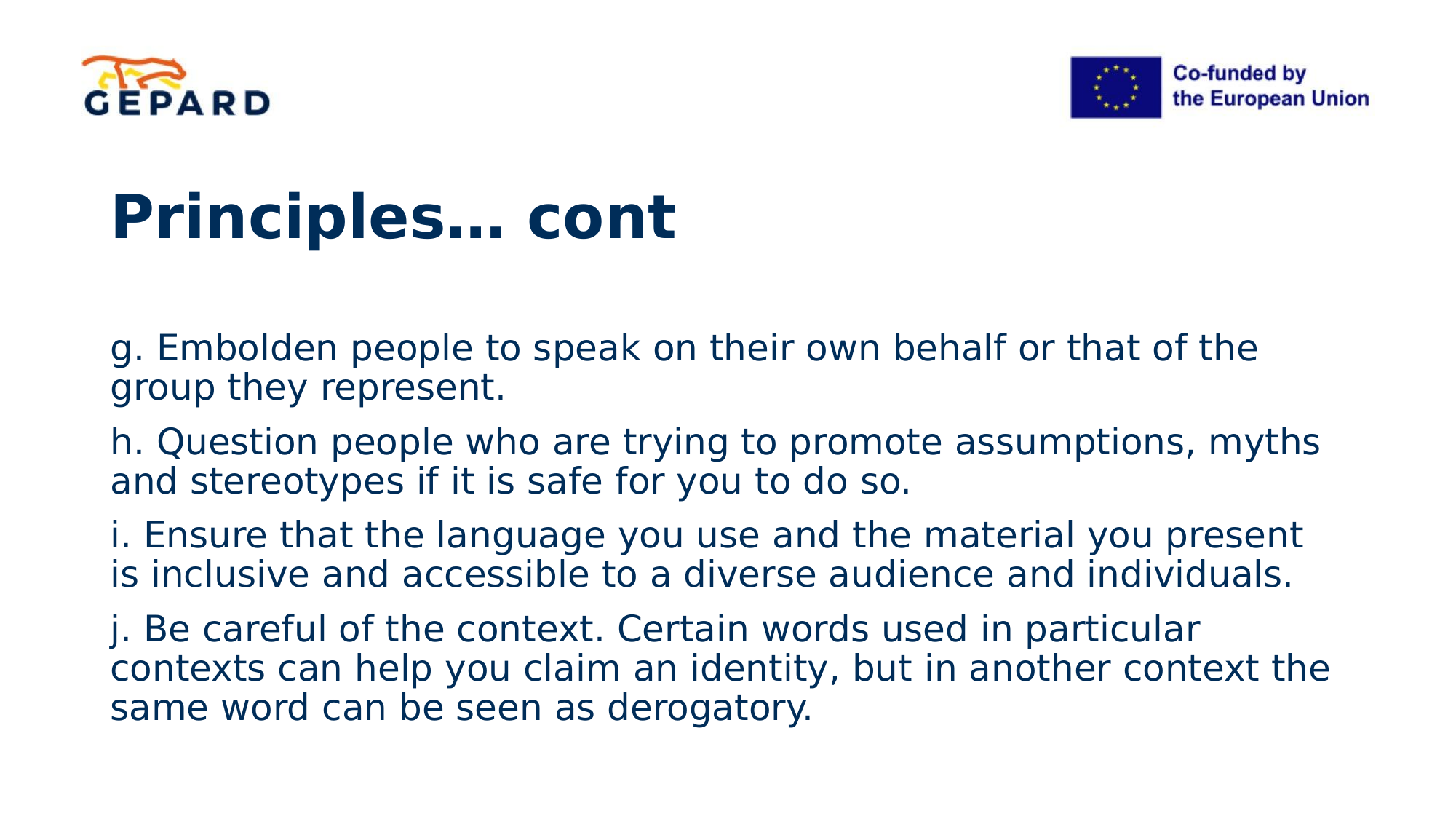

# Principles… cont
g. Embolden people to speak on their own behalf or that of the group they represent.
h. Question people who are trying to promote assumptions, myths and stereotypes if it is safe for you to do so.
i. Ensure that the language you use and the material you present is inclusive and accessible to a diverse audience and individuals.
j. Be careful of the context. Certain words used in particular contexts can help you claim an identity, but in another context the same word can be seen as derogatory.